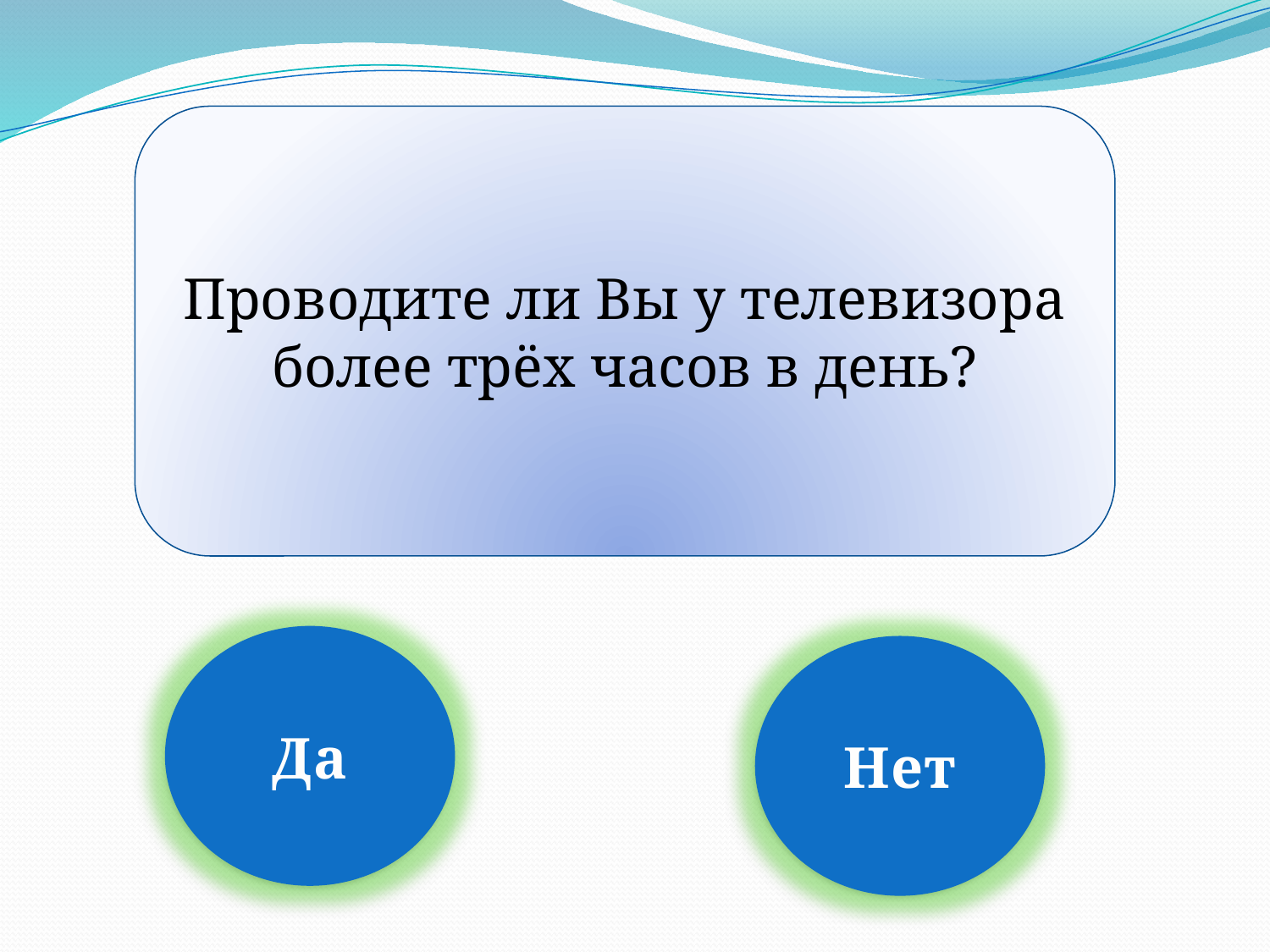

Проводите ли Вы у телевизора более трёх часов в день?
Да
Нет